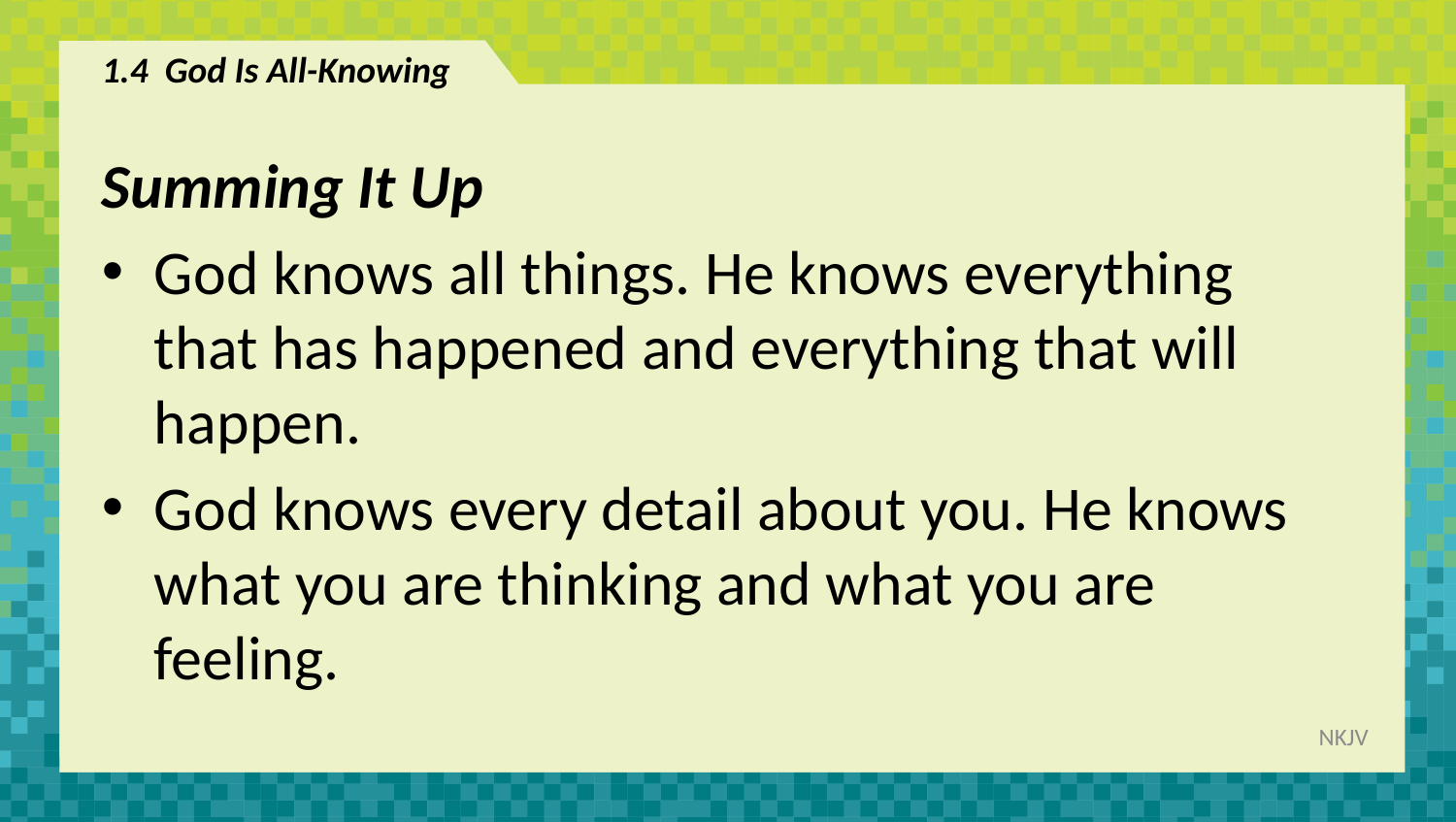

# 1.4  God Is All-Knowing
Summing It Up
God knows all things. He knows everything that has happened and everything that will happen.
God knows every detail about you. He knows what you are thinking and what you are feeling.
NKJV